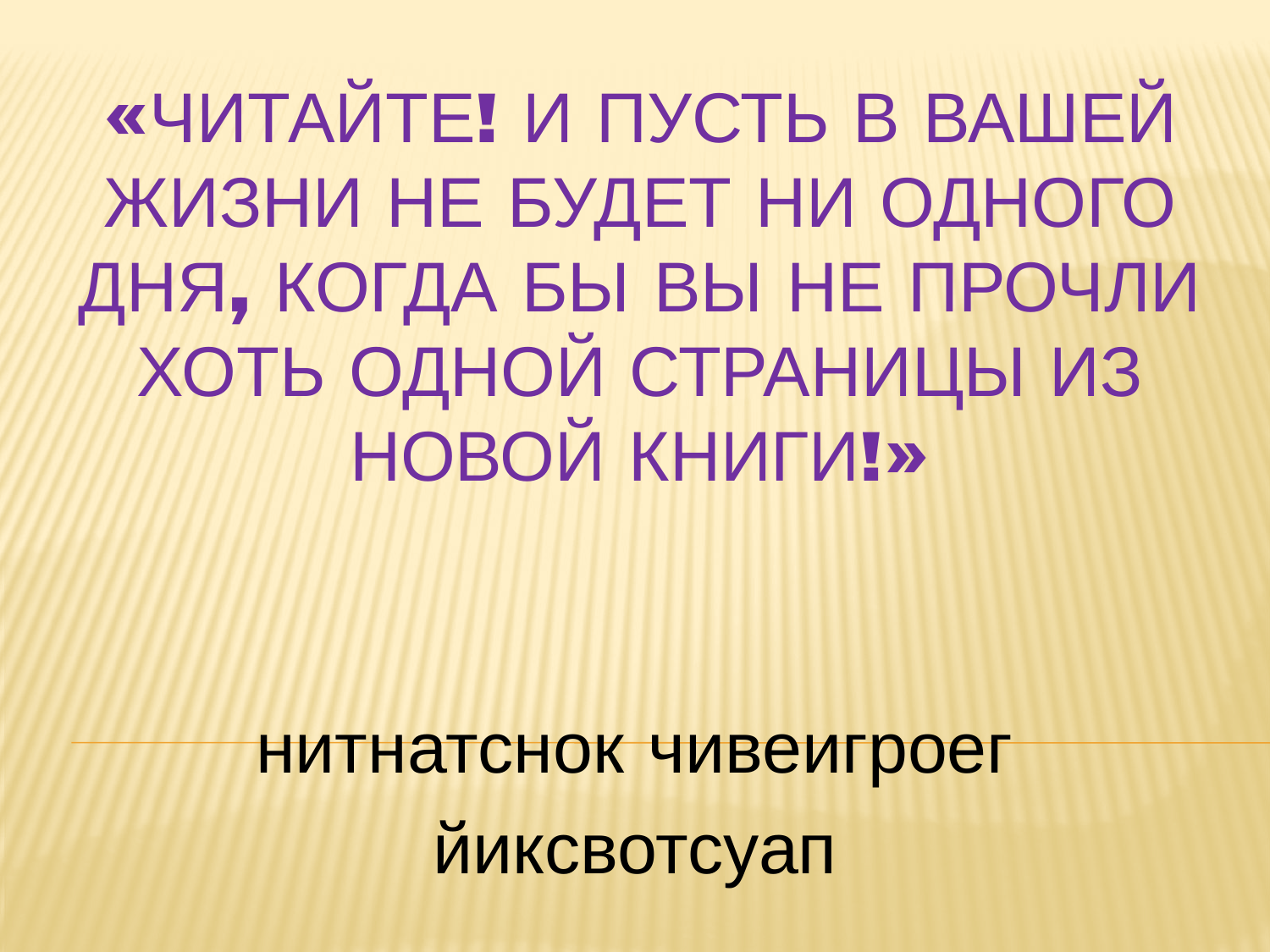

# «читайте! И пусть в вашей жизни не будет ни одного дня, когда бы вы не прочли хоть одной страницы из новой книги!»

нитнатснок чивеигроег
йиксвотсуап